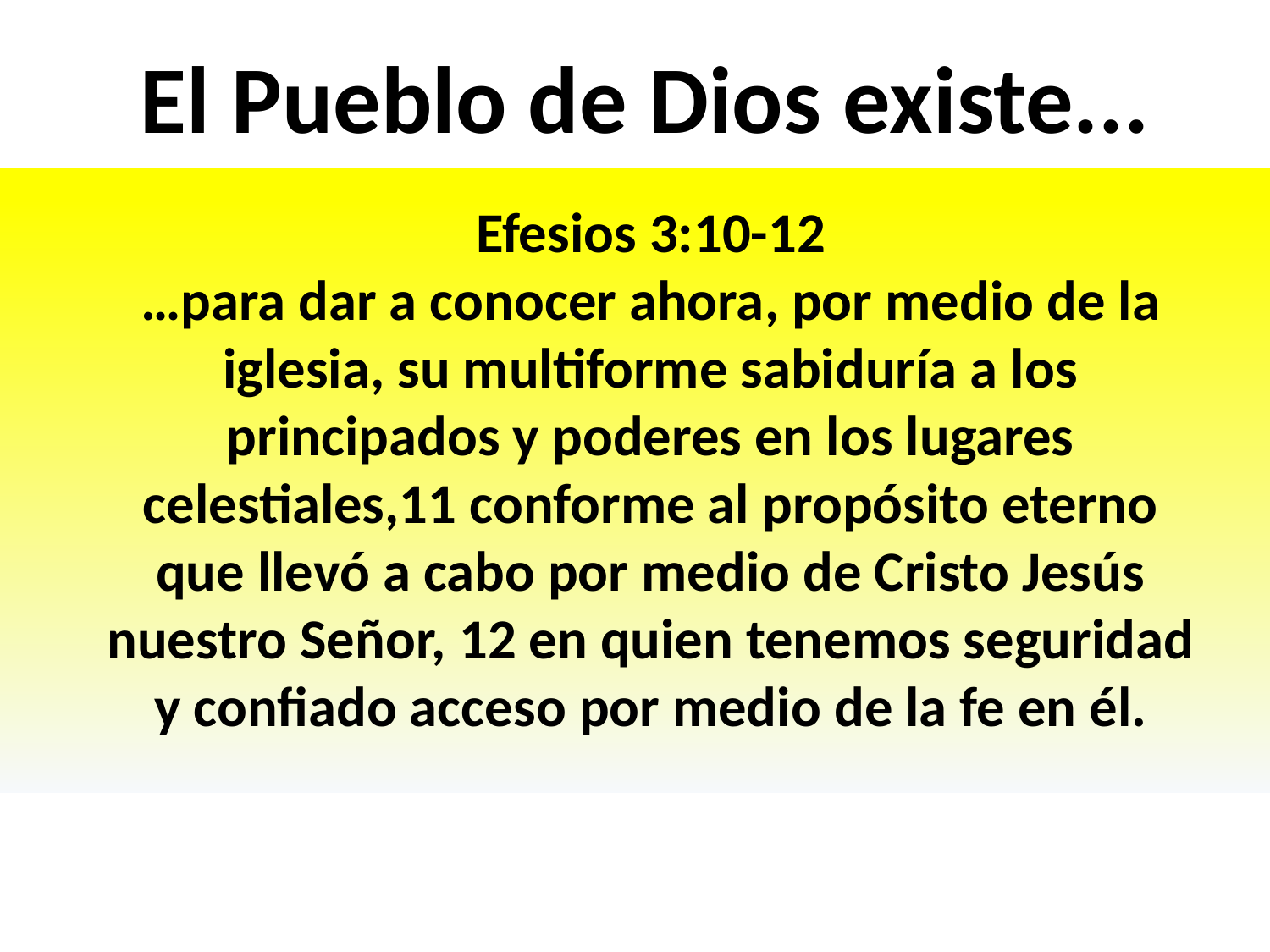

El Pueblo de Dios existe...

Efesios 3:10-12
…para dar a conocer ahora, por medio de la iglesia, su multiforme sabiduría a los principados y poderes en los lugares celestiales,11 conforme al propósito eterno que llevó a cabo por medio de Cristo Jesús nuestro Señor, 12 en quien tenemos seguridad y confiado acceso por medio de la fe en él.